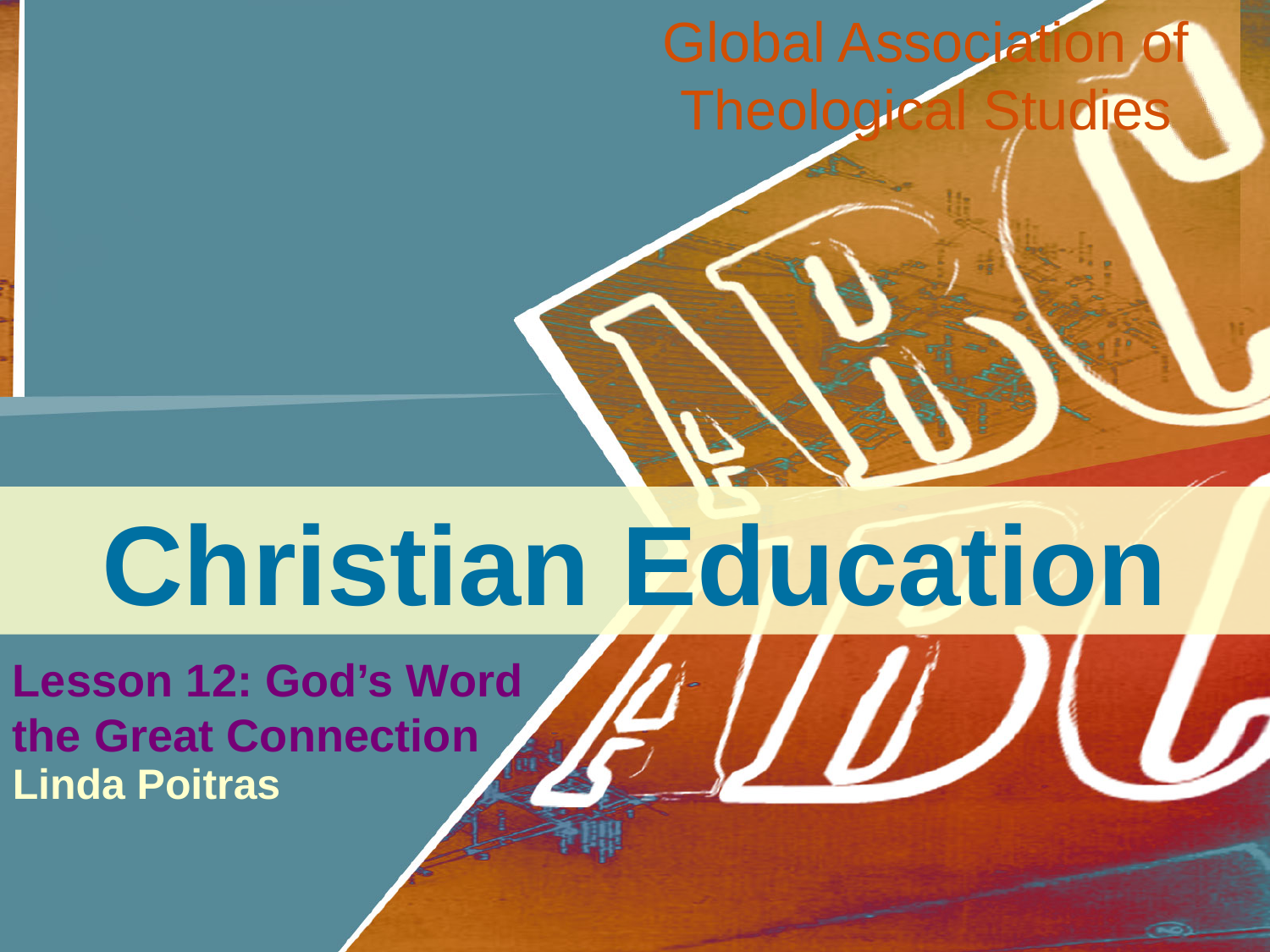

Global Association of Theological Studies
Christian Education
Lesson 12: God’s Word the Great Connection
Linda Poitras